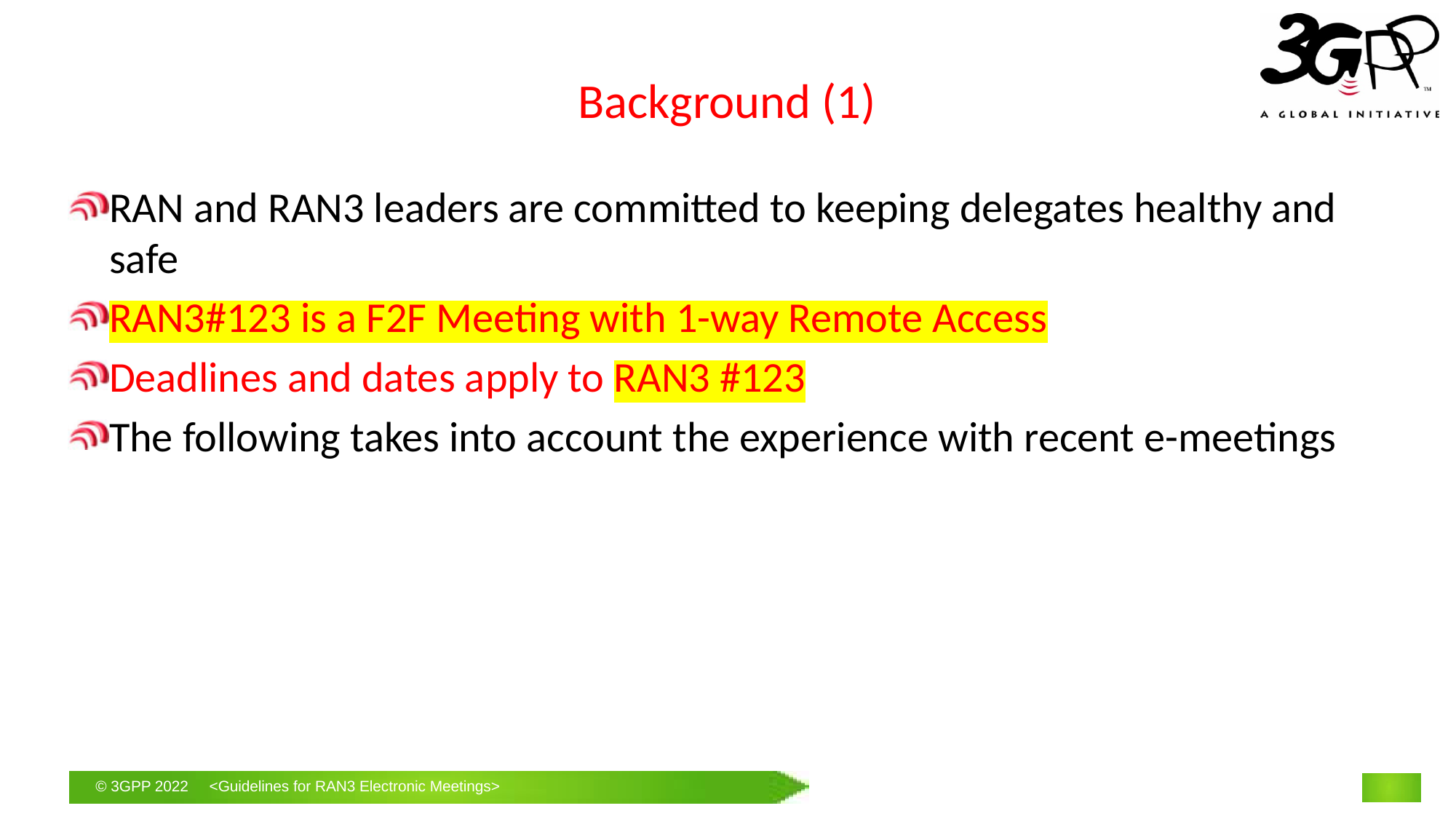

# Background (1)
RAN and RAN3 leaders are committed to keeping delegates healthy and safe
RAN3#123 is a F2F Meeting with 1-way Remote Access
Deadlines and dates apply to RAN3 #123
The following takes into account the experience with recent e-meetings
2